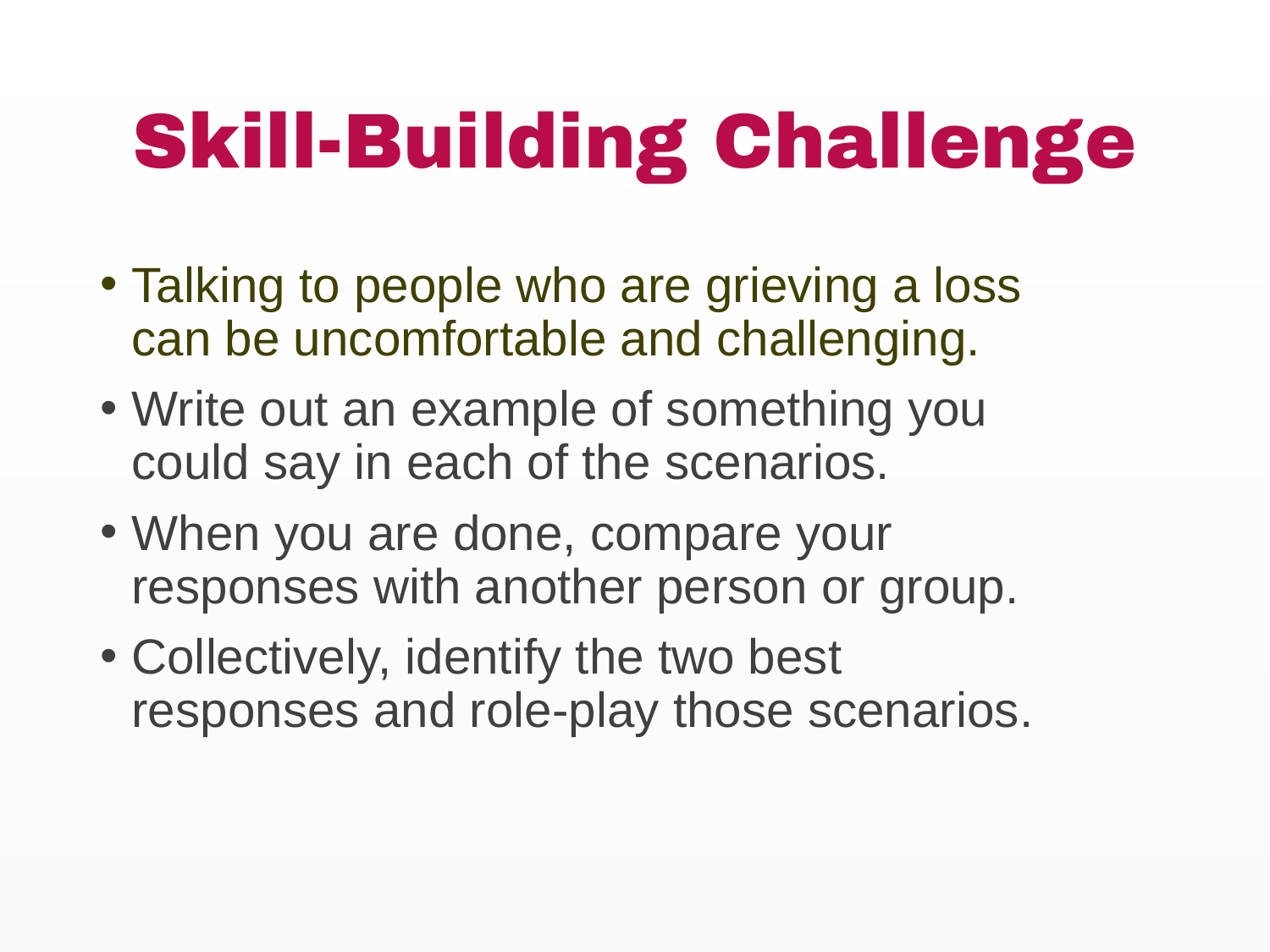

# Skill-Building Challenge
Talking to people who are grieving a loss can be uncomfortable and challenging.
Write out an example of something you could say in each of the scenarios.
When you are done, compare your responses with another person or group.
Collectively, identify the two best responses and role-play those scenarios.